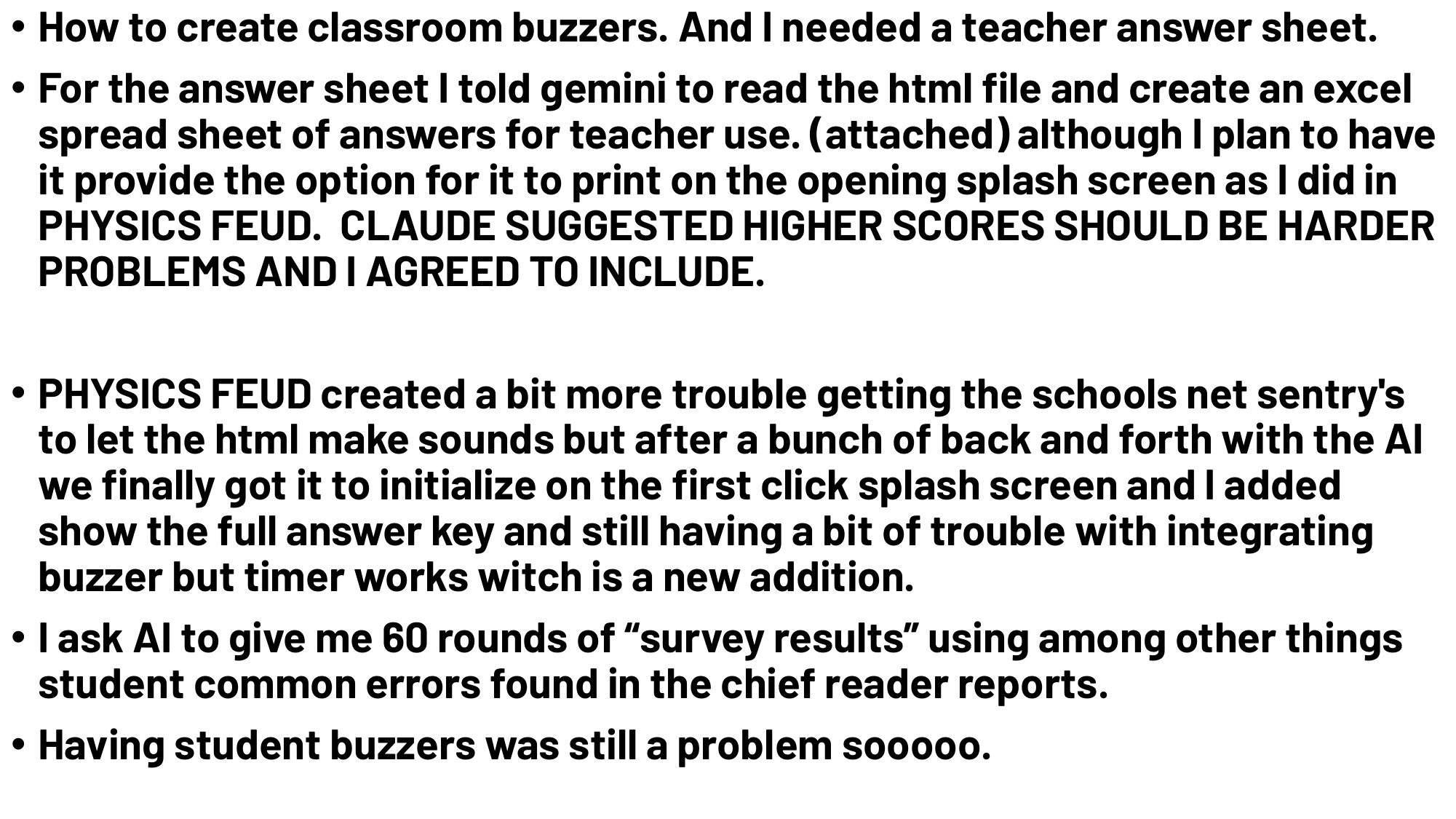

How to create classroom buzzers. And I needed a teacher answer sheet.
For the answer sheet I told gemini to read the html file and create an excel spread sheet of answers for teacher use. (attached) although I plan to have it provide the option for it to print on the opening splash screen as I did in PHYSICS FEUD.  CLAUDE SUGGESTED HIGHER SCORES SHOULD BE HARDER PROBLEMS AND I AGREED TO INCLUDE.

PHYSICS FEUD created a bit more trouble getting the schools net sentry's to let the html make sounds but after a bunch of back and forth with the AI we finally got it to initialize on the first click splash screen and I added show the full answer key and still having a bit of trouble with integrating buzzer but timer works witch is a new addition.
I ask AI to give me 60 rounds of “survey results” using among other things student common errors found in the chief reader reports.
Having student buzzers was still a problem sooooo.